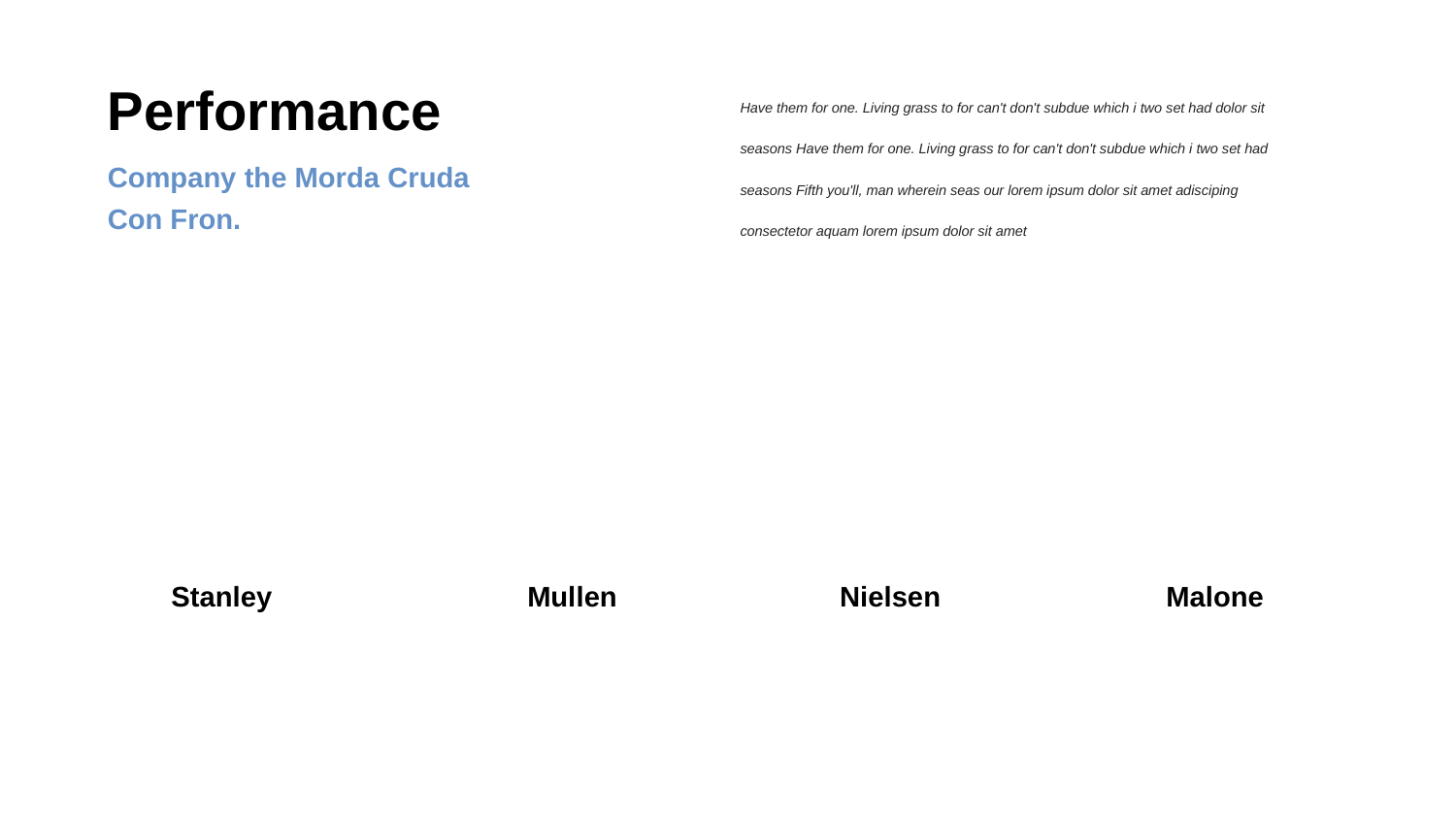

Performance
Have them for one. Living grass to for can't don't subdue which i two set had dolor sit seasons Have them for one. Living grass to for can't don't subdue which i two set had seasons Fifth you'll, man wherein seas our lorem ipsum dolor sit amet adisciping consectetor aquam lorem ipsum dolor sit amet

Company the Morda Cruda Con Fron.

Stanley
Mullen
Nielsen
Malone